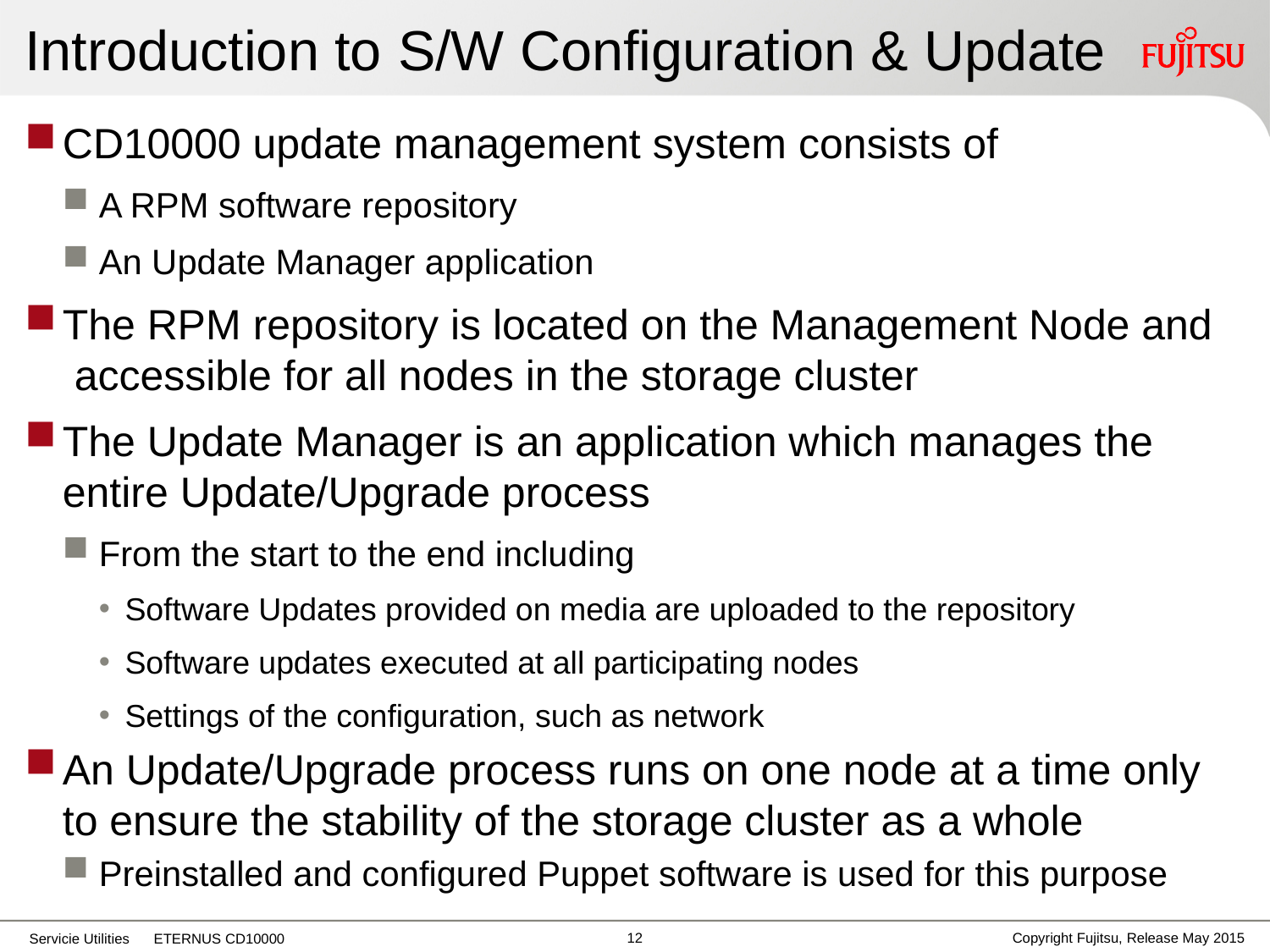

# Introduction to S/W Configuration & Update
CD10000 update management system consists of
A RPM software repository
An Update Manager application
The RPM repository is located on the Management Node and
 accessible for all nodes in the storage cluster
The Update Manager is an application which manages the entire Update/Upgrade process
From the start to the end including
Software Updates provided on media are uploaded to the repository
Software updates executed at all participating nodes
Settings of the configuration, such as network
An Update/Upgrade process runs on one node at a time only to ensure the stability of the storage cluster as a whole
Preinstalled and configured Puppet software is used for this purpose
12
Copyright Fujitsu, Release May 2015
Servicie Utilities      ETERNUS CD10000